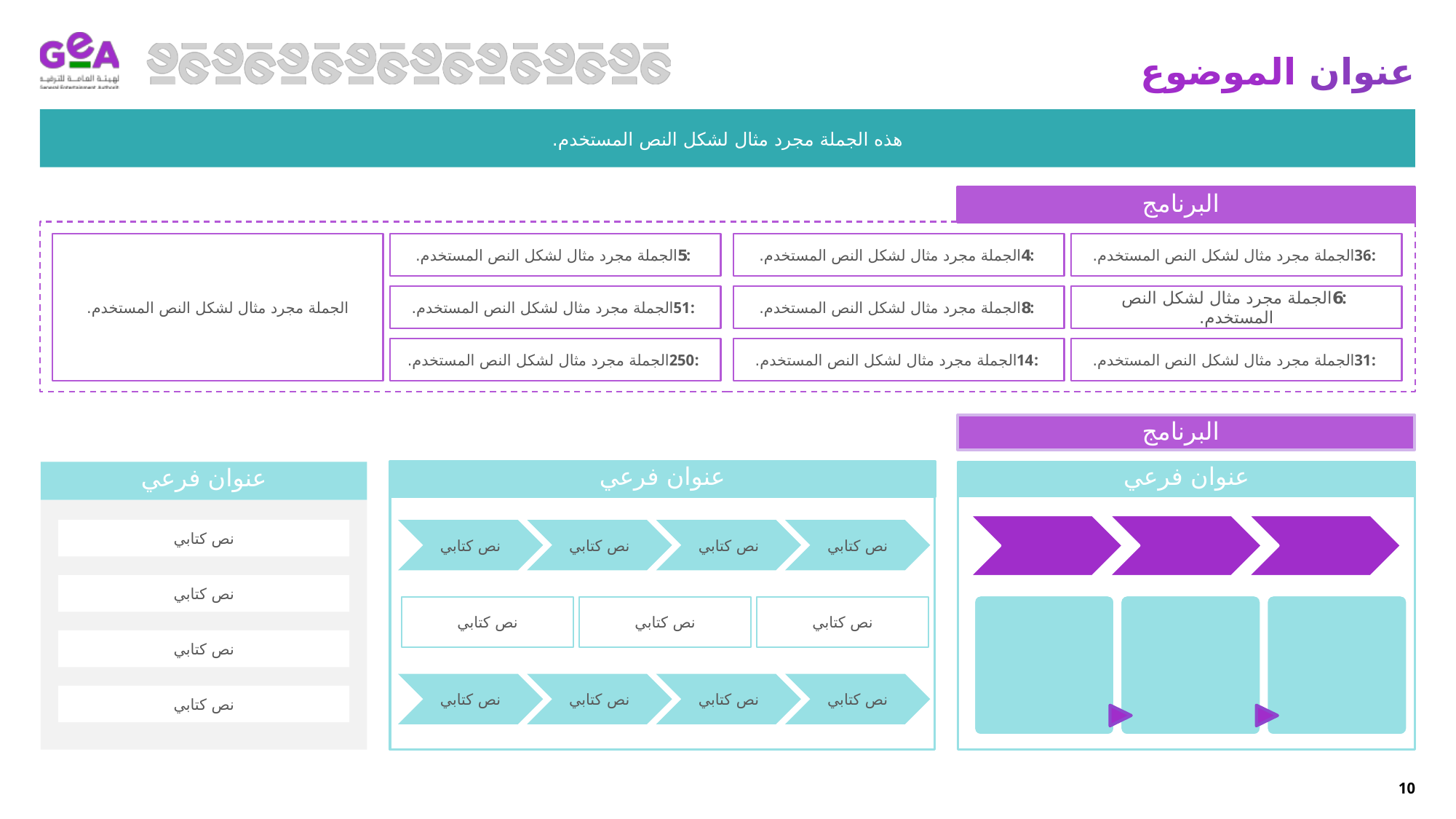

عنوان الموضوع
هذه الجملة مجرد مثال لشكل النص المستخدم.
البرنامج

الجملة مجرد مثال لشكل النص المستخدم.
 :5الجملة مجرد مثال لشكل النص المستخدم.
 :4الجملة مجرد مثال لشكل النص المستخدم.
 :36الجملة مجرد مثال لشكل النص المستخدم.
 :51الجملة مجرد مثال لشكل النص المستخدم.
 :8الجملة مجرد مثال لشكل النص المستخدم.
 :6الجملة مجرد مثال لشكل النص المستخدم.
 :250الجملة مجرد مثال لشكل النص المستخدم.
 :14الجملة مجرد مثال لشكل النص المستخدم.
 :31الجملة مجرد مثال لشكل النص المستخدم.
البرنامج
عنوان فرعي
عنوان فرعي
عنوان فرعي

نص كتابي
نص كتابي
نص كتابي
نص كتابي
نص كتابي
نص كتابي

نص كتابي
نص كتابي
نص كتابي
نص كتابي
نص كتابي
نص كتابي
نص كتابي
نص كتابي
نص كتابي
10